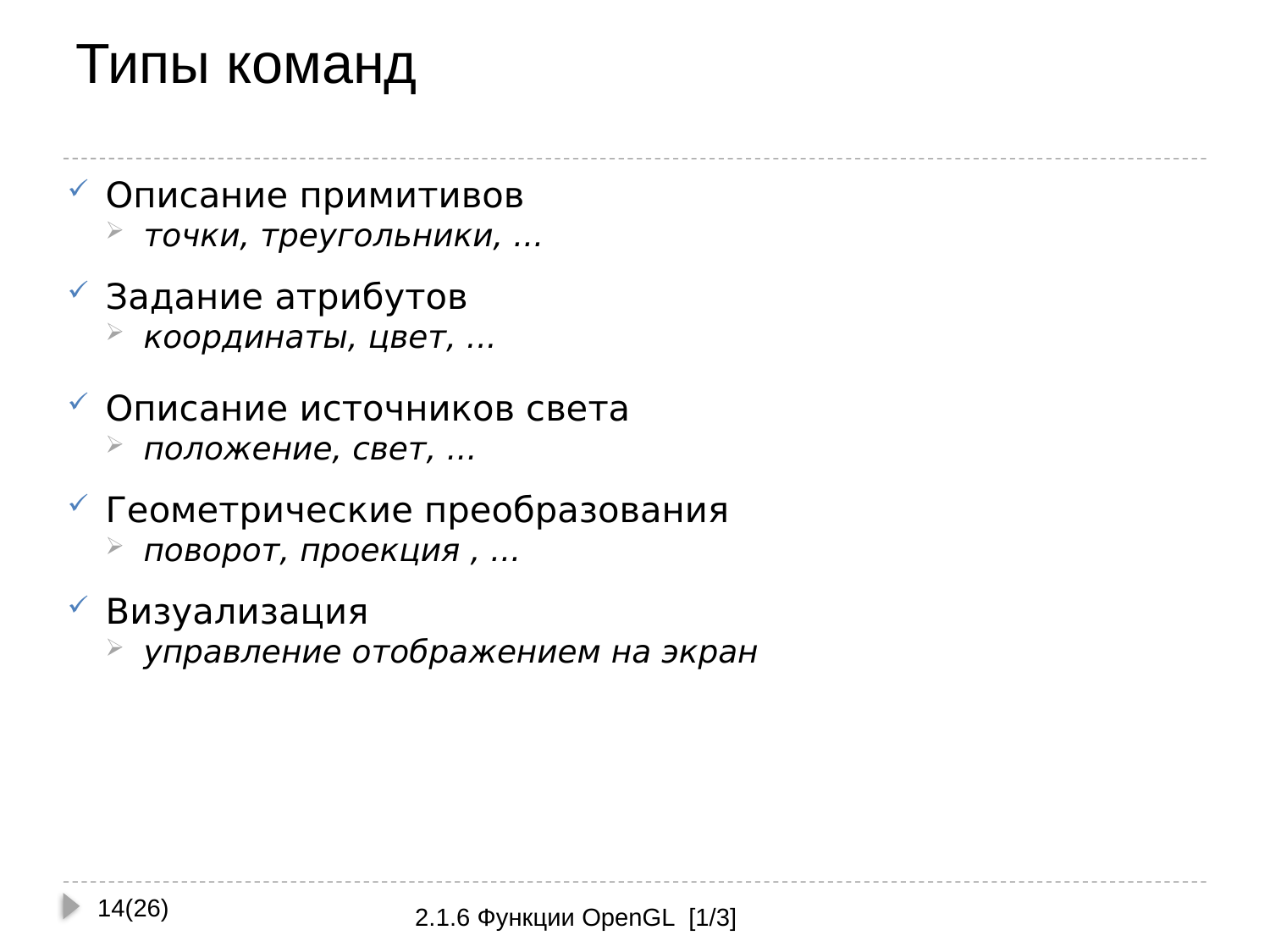

# Типы команд
Описание примитивов
точки, треугольники, ...
Задание атрибутов
координаты, цвет, ...
Описание источников света
положение, свет, ...
Геометрические преобразования
поворот, проекция , ...
Визуализация
управление отображением на экран
14(26)
2.1.6 Функции OpenGL  [1/3]